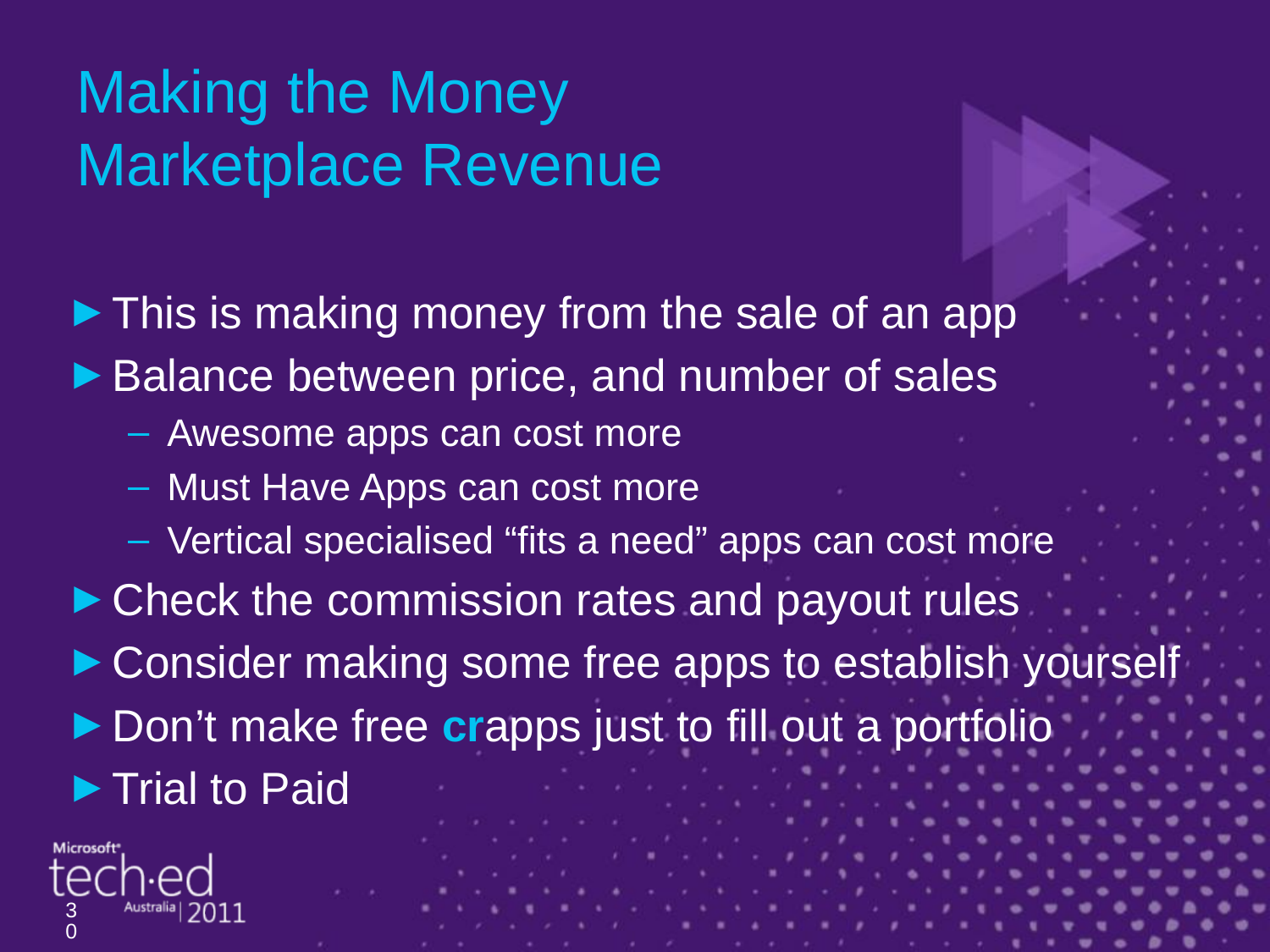

# Making the Money Marketplace Revenue
This is making money from the sale of an app
Balance between price, and number of sales
Awesome apps can cost more
Must Have Apps can cost more
Vertical specialised “fits a need” apps can cost more
Check the commission rates and payout rules
Consider making some free apps to establish yourself
Don’t make free crapps just to fill out a portfolio
Trial to Paid
30